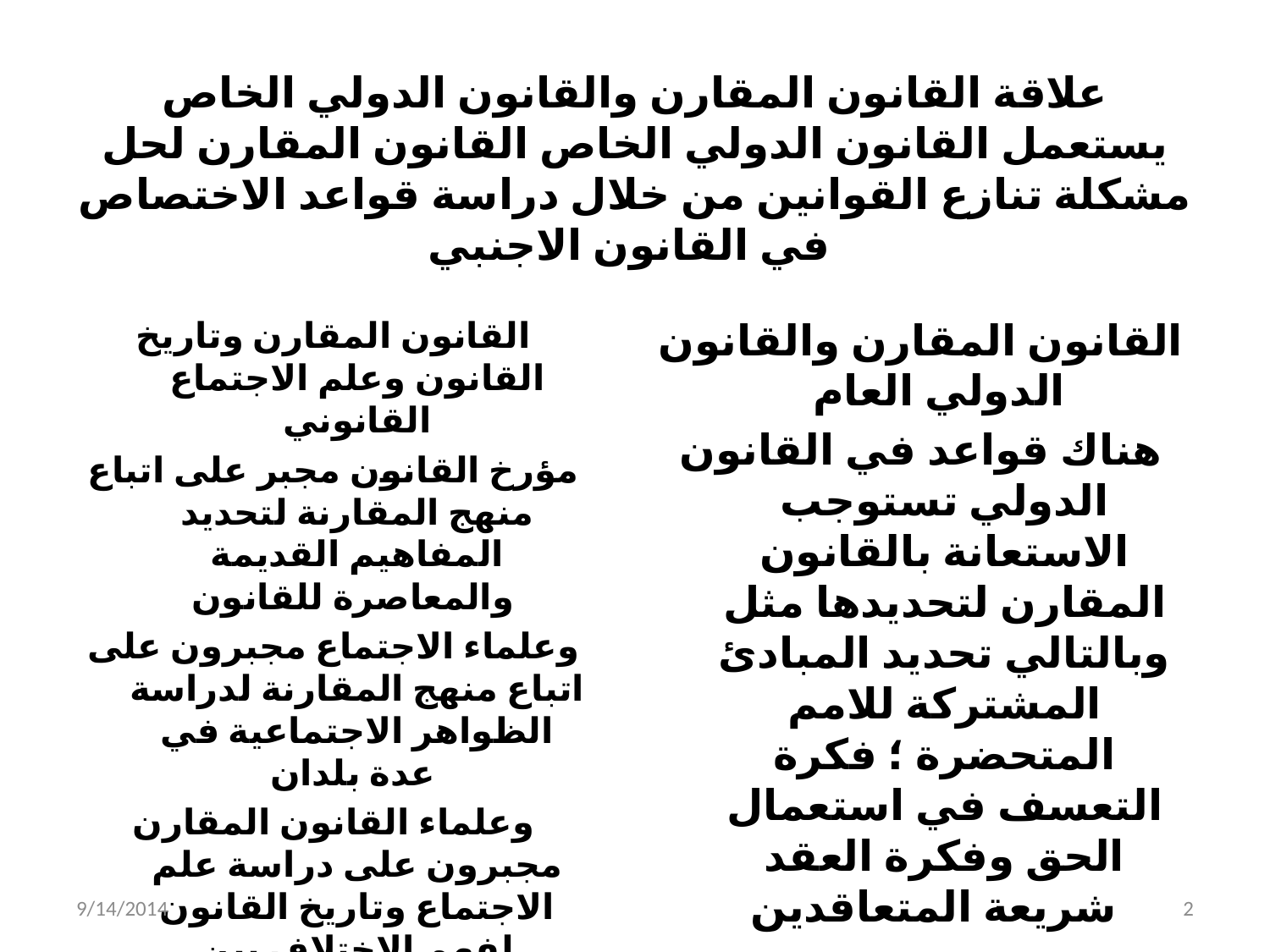

# علاقة القانون المقارن والقانون الدولي الخاص يستعمل القانون الدولي الخاص القانون المقارن لحل مشكلة تنازع القوانين من خلال دراسة قواعد الاختصاص في القانون الاجنبي
القانون المقارن وتاريخ القانون وعلم الاجتماع القانوني
مؤرخ القانون مجبر على اتباع منهج المقارنة لتحديد المفاهيم القديمة والمعاصرة للقانون
وعلماء الاجتماع مجبرون على اتباع منهج المقارنة لدراسة الظواهر الاجتماعية في عدة بلدان
وعلماء القانون المقارن مجبرون على دراسة علم الاجتماع وتاريخ القانون لفهم الاختلاف بين الثقافات القانونية بين المجتمعات .
القانون المقارن والقانون الدولي العام
هناك قواعد في القانون الدولي تستوجب الاستعانة بالقانون المقارن لتحديدها مثل وبالتالي تحديد المبادئ المشتركة للامم المتحضرة ؛ فكرة التعسف في استعمال الحق وفكرة العقد شريعة المتعاقدين
9/14/2014
2